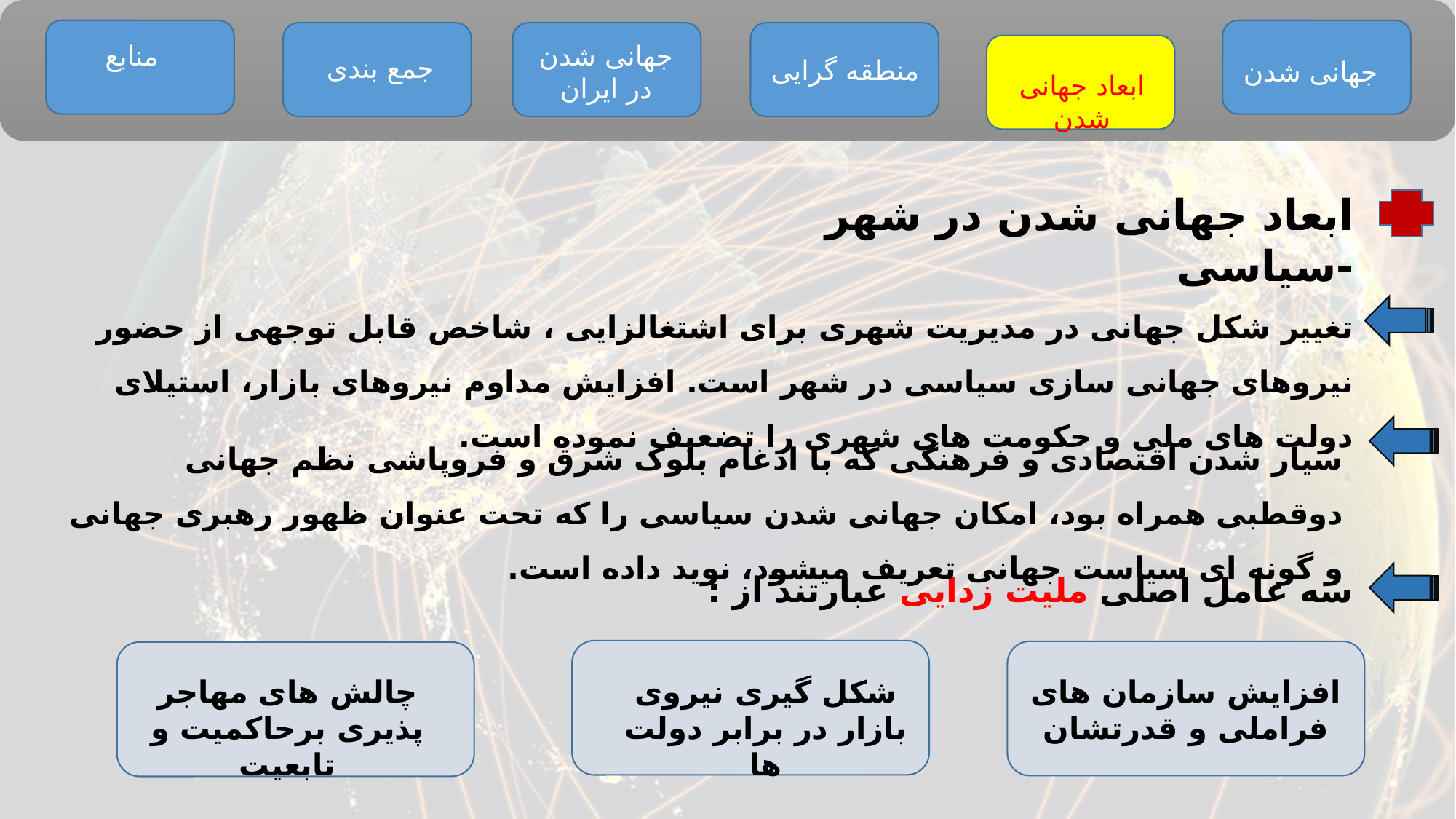

منابع
جهانی شدن در ایران

جمع بندی
منطقه گرایی
جهانی شدن
ابعاد جهانی شدن
ابعاد جهانی شدن در شهر
-سیاسی

تغییر شکل جهانی در مدیریت شهری برای اشتغالزایی ، شاخص قابل توجهی از حضور نیروهای جهانی سازی سیاسی در شهر است. افزایش مداوم نیروهای بازار، استیلای دولت های ملی و حکومت های شهری را تضعیف نموده است.

سیار شدن اقتصادی و فرهنگی که با ادغام بلوک شرق و فروپاشی نظم جهانی دوقطبی همراه بود، امکان جهانی شدن سیاسی را که تحت عنوان ظهور رهبری جهانی و گونه ای سیاست جهانی تعریف میشود، نوید داده است.

سه عامل اصلی ملیت زدایی عبارتند از :

چالش های مهاجر پذیری برحاکمیت و تابعیت
شکل گیری نیروی بازار در برابر دولت ها
افزایش سازمان های فراملی و قدرتشان